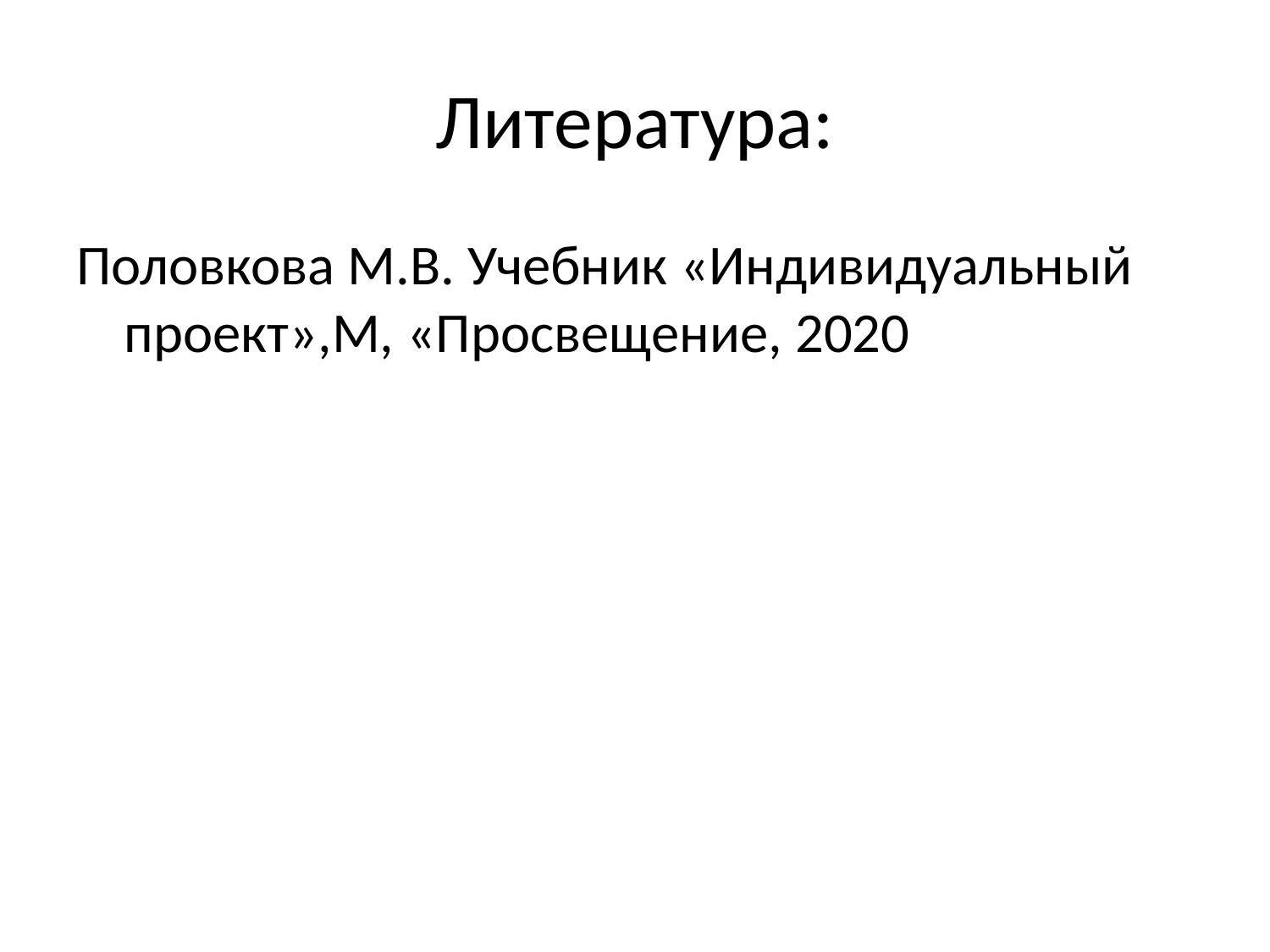

# Литература:
Половкова М.В. Учебник «Индивидуальный проект»,М, «Просвещение, 2020